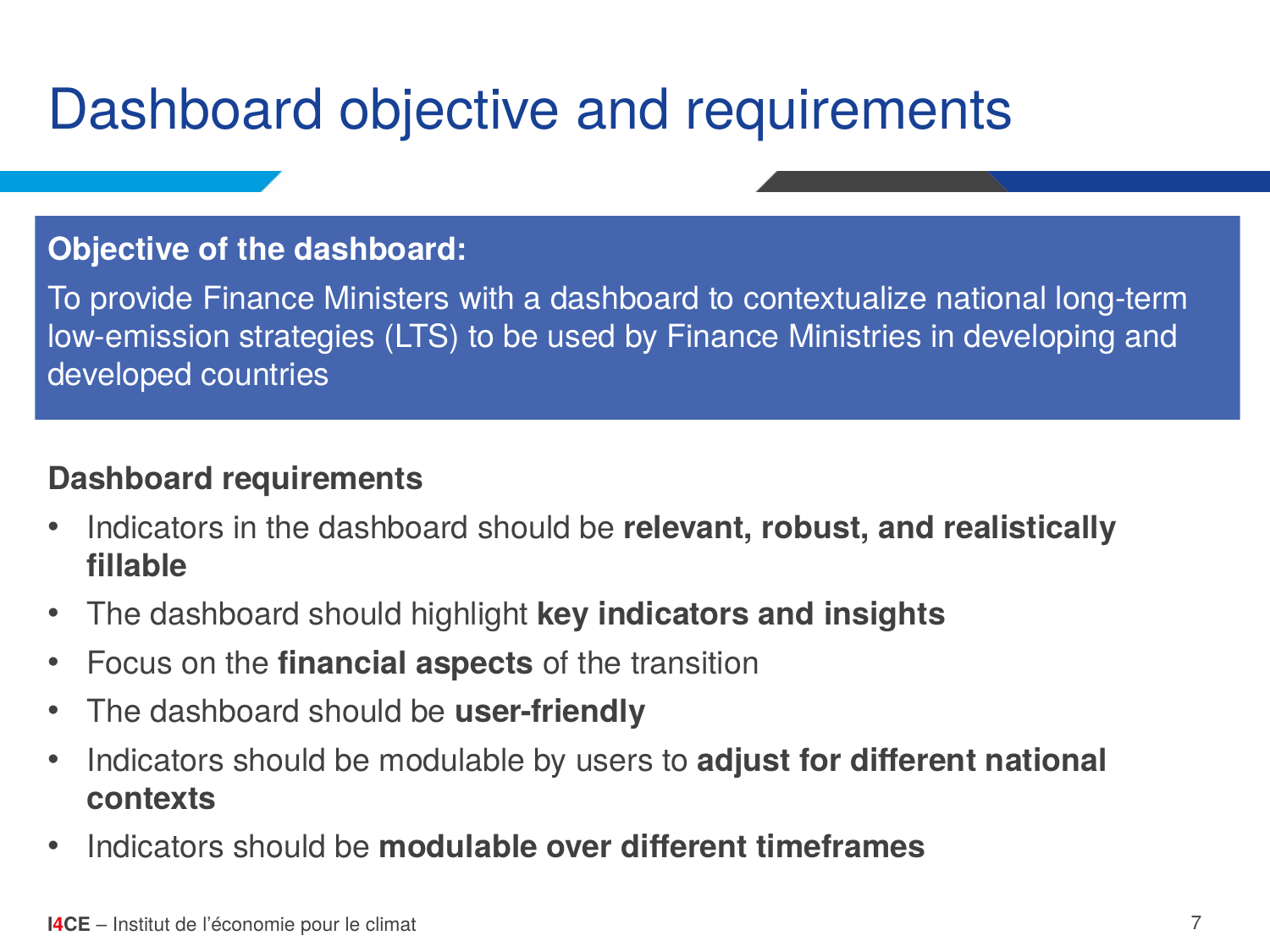

# Dashboard objective and requirements
Objective of the dashboard:
To provide Finance Ministers with a dashboard to contextualize national long-term low-emission strategies (LTS) to be used by Finance Ministries in developing and developed countries

Dashboard requirements
Indicators in the dashboard should be relevant, robust, and realistically fillable
The dashboard should highlight key indicators and insights
Focus on the financial aspects of the transition
The dashboard should be user-friendly
Indicators should be modulable by users to adjust for different national contexts
Indicators should be modulable over different timeframes